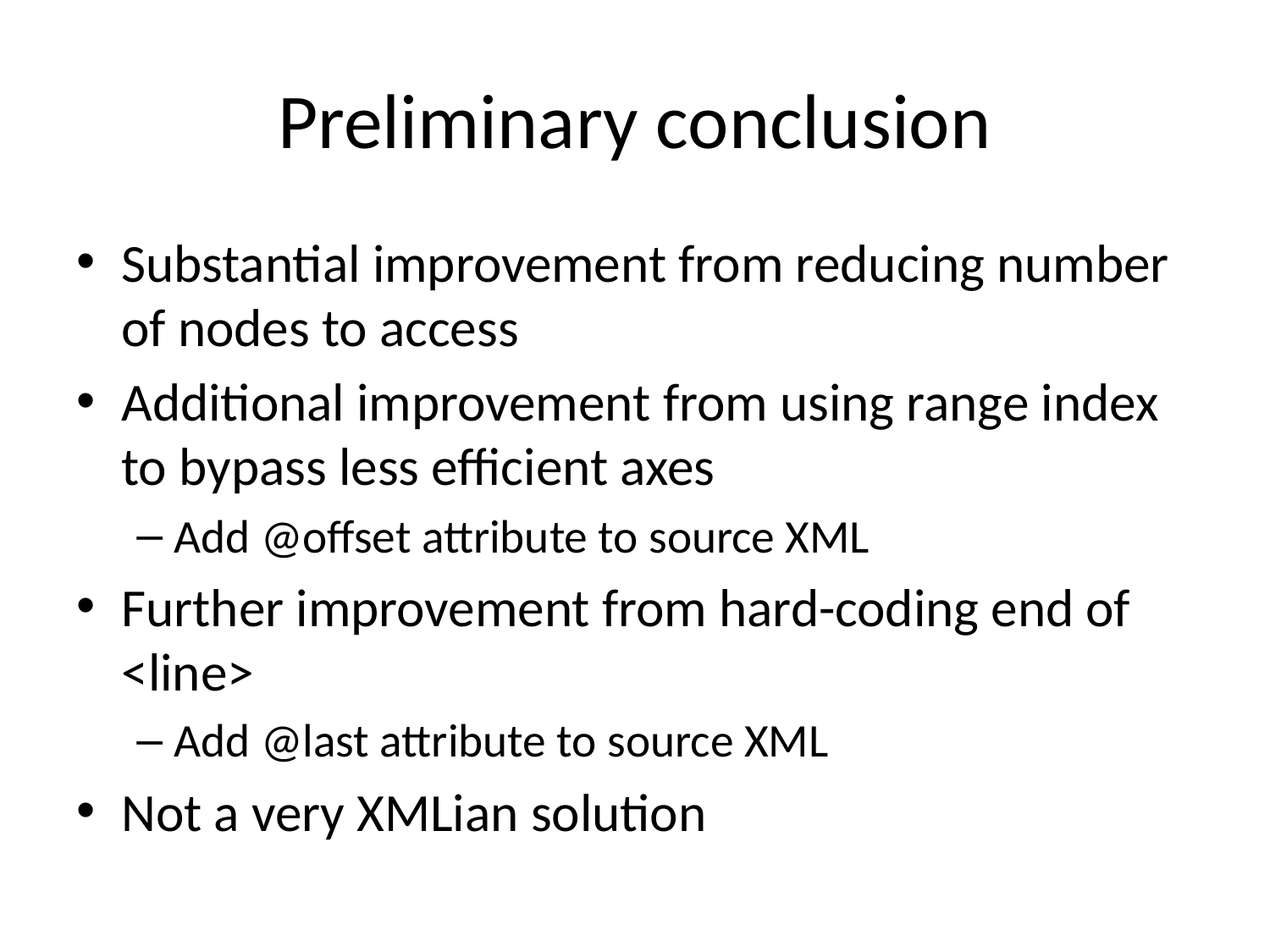

# Preliminary conclusion
Substantial improvement from reducing number of nodes to access
Additional improvement from using range index to bypass less efficient axes
Add @offset attribute to source XML
Further improvement from hard-coding end of <line>
Add @last attribute to source XML
Not a very XMLian solution